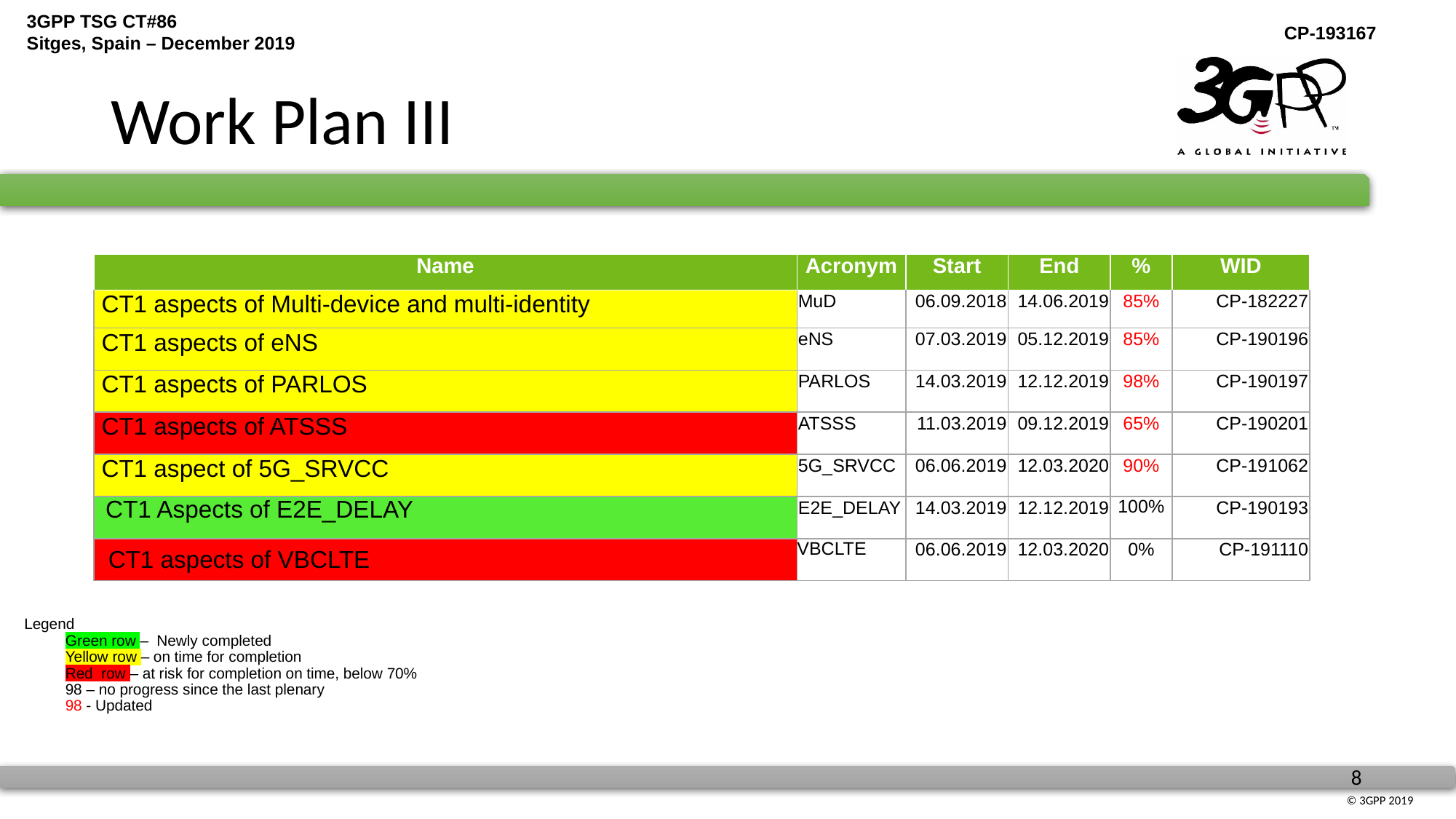

# Work Plan III
| Name | Acronym | Start | End | % | WID |
| --- | --- | --- | --- | --- | --- |
| CT1 aspects of Multi-device and multi-identity | MuD | 06.09.2018 | 14.06.2019 | 85% | CP-182227 |
| CT1 aspects of eNS | eNS | 07.03.2019 | 05.12.2019 | 85% | CP-190196 |
| CT1 aspects of PARLOS | PARLOS | 14.03.2019 | 12.12.2019 | 98% | CP-190197 |
| CT1 aspects of ATSSS | ATSSS | 11.03.2019 | 09.12.2019 | 65% | CP-190201 |
| CT1 aspect of 5G\_SRVCC | 5G\_SRVCC | 06.06.2019 | 12.03.2020 | 90% | CP-191062 |
| CT1 Aspects of E2E\_DELAY | E2E\_DELAY | 14.03.2019 | 12.12.2019 | 100% | CP-190193 |
| CT1 aspects of VBCLTE | VBCLTE | 06.06.2019 | 12.03.2020 | 0% | CP-191110 |
Legend
Green row –  Newly completed
	Yellow row – on time for completion
Red  row – at risk for completion on time, below 70%
	98 – no progress since the last plenary
	98 - Updated